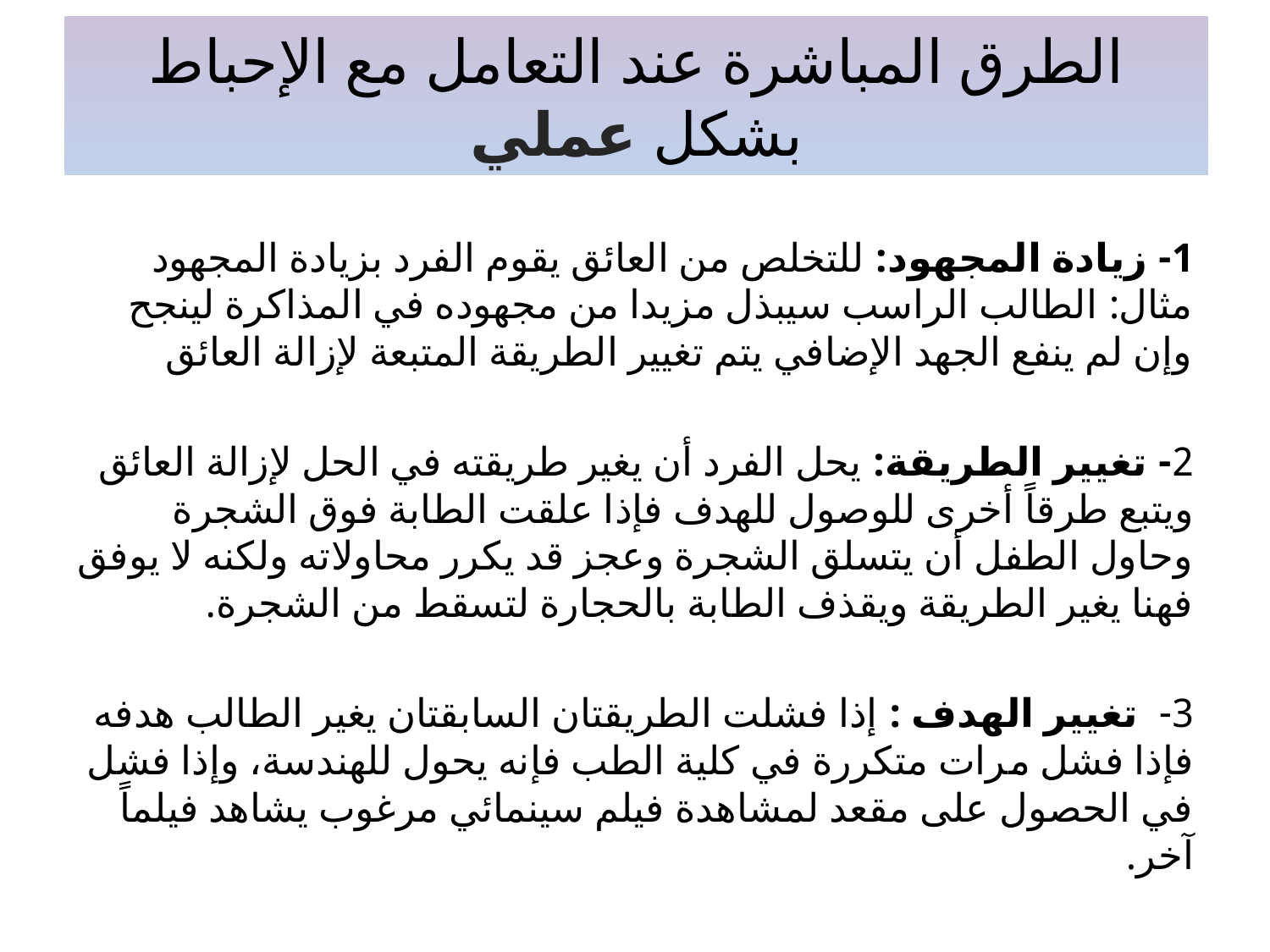

# الطرق المباشرة عند التعامل مع الإحباط بشكل عملي

1- زيادة المجهود: للتخلص من العائق يقوم الفرد بزيادة المجهود مثال: الطالب الراسب سيبذل مزيدا من مجهوده في المذاكرة لينجح وإن لم ينفع الجهد الإضافي يتم تغيير الطريقة المتبعة لإزالة العائق

2- تغيير الطريقة: يحل الفرد أن يغير طريقته في الحل لإزالة العائق ويتبع طرقاً أخرى للوصول للهدف فإذا علقت الطابة فوق الشجرة وحاول الطفل أن يتسلق الشجرة وعجز قد يكرر محاولاته ولكنه لا يوفق فهنا يغير الطريقة ويقذف الطابة بالحجارة لتسقط من الشجرة.

3-  تغيير الهدف : إذا فشلت الطريقتان السابقتان يغير الطالب هدفه فإذا فشل مرات متكررة في كلية الطب فإنه يحول للهندسة، وإذا فشل في الحصول على مقعد لمشاهدة فيلم سينمائي مرغوب يشاهد فيلماً آخر.